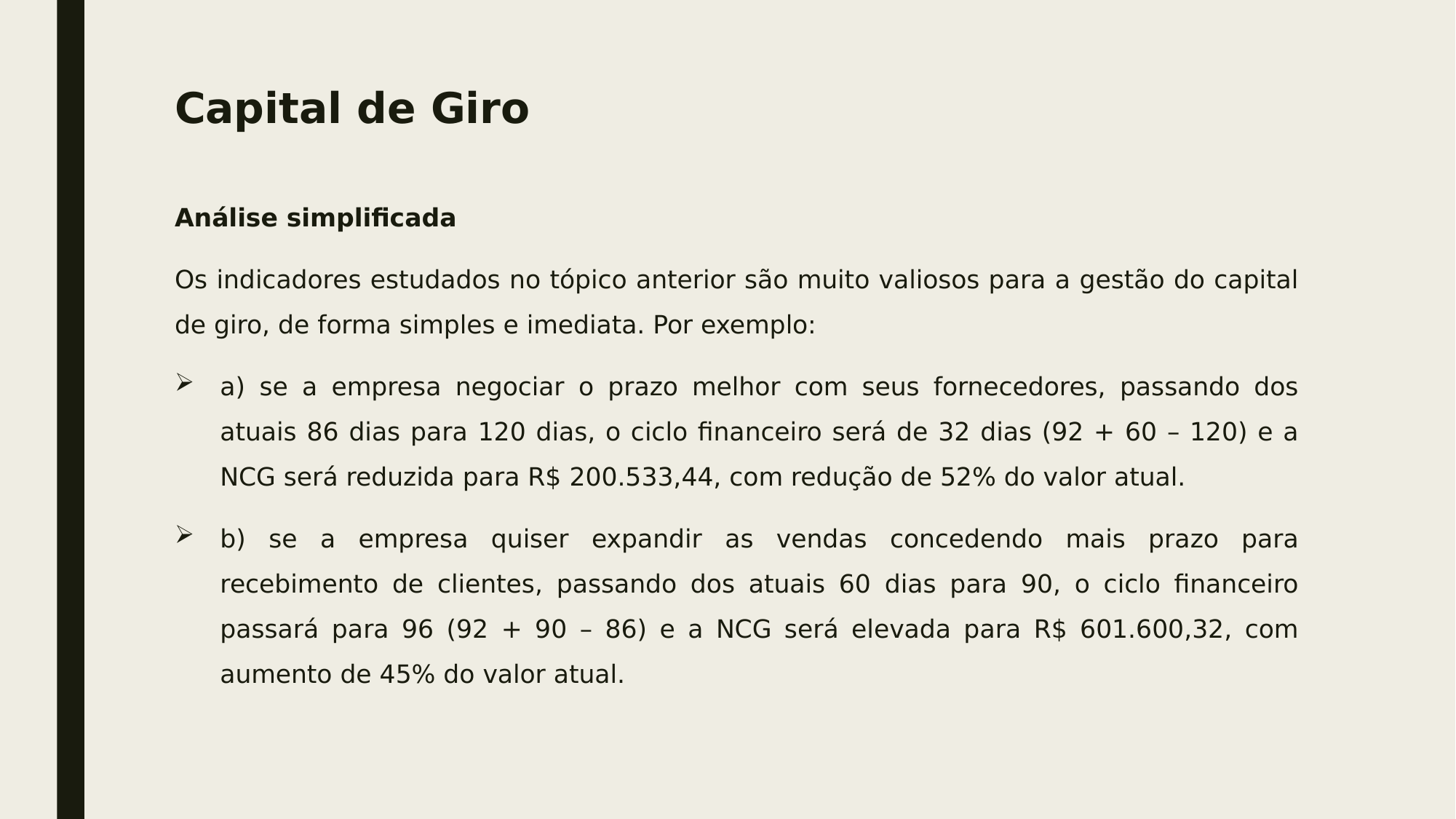

# Capital de Giro
Análise simplificada
Os indicadores estudados no tópico anterior são muito valiosos para a gestão do capital de giro, de forma simples e imediata. Por exemplo:
a) se a empresa negociar o prazo melhor com seus fornecedores, passando dos atuais 86 dias para 120 dias, o ciclo financeiro será de 32 dias (92 + 60 – 120) e a NCG será reduzida para R$ 200.533,44, com redução de 52% do valor atual.
b) se a empresa quiser expandir as vendas concedendo mais prazo para recebimento de clientes, passando dos atuais 60 dias para 90, o ciclo financeiro passará para 96 (92 + 90 – 86) e a NCG será elevada para R$ 601.600,32, com aumento de 45% do valor atual.